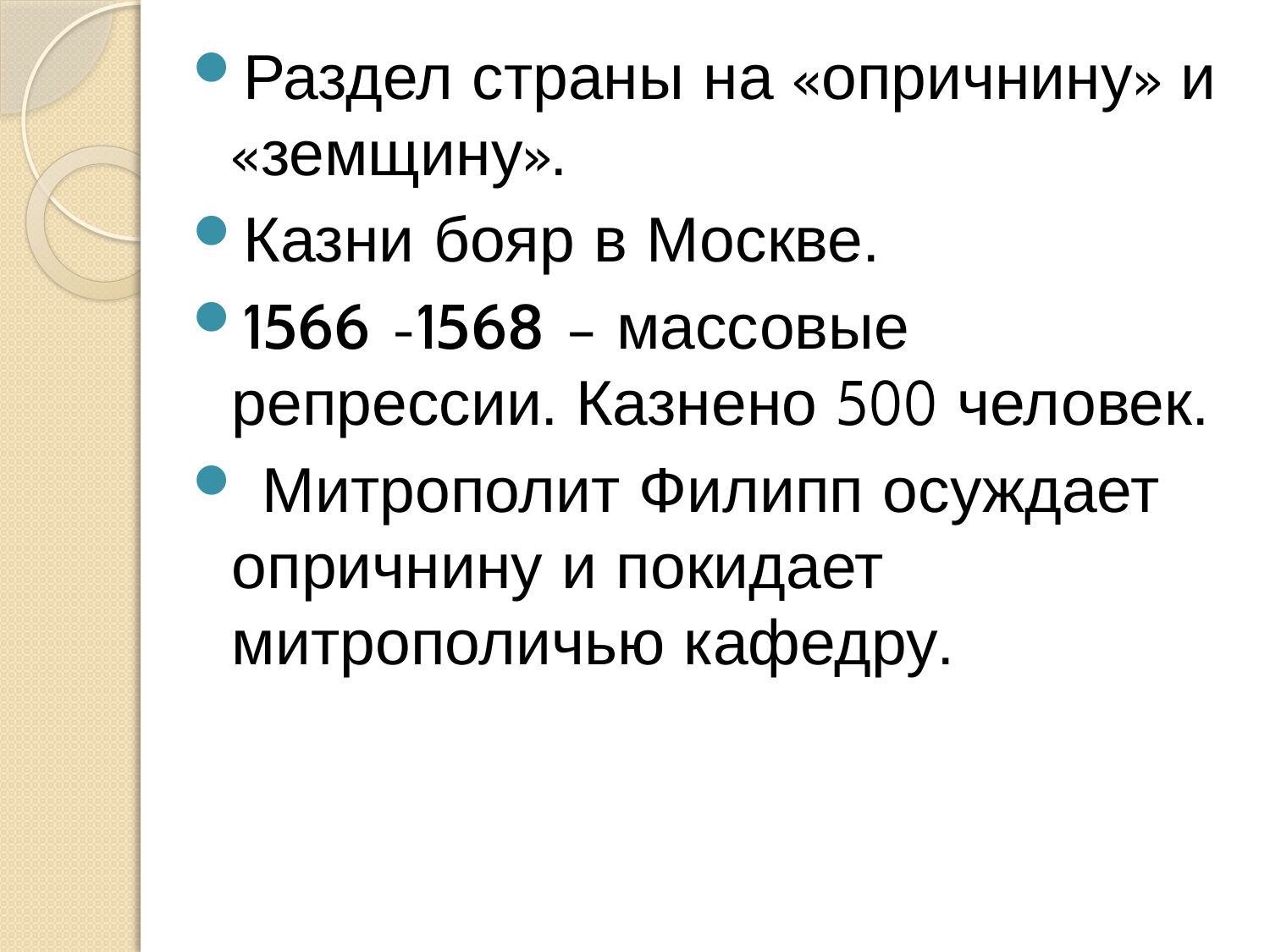

Раздел страны на «опричнину» и «земщину».
Казни бояр в Москве.
1566 -1568 – массовые репрессии. Казнено 500 человек.
 Митрополит Филипп осуждает опричнину и покидает митрополичью кафедру.